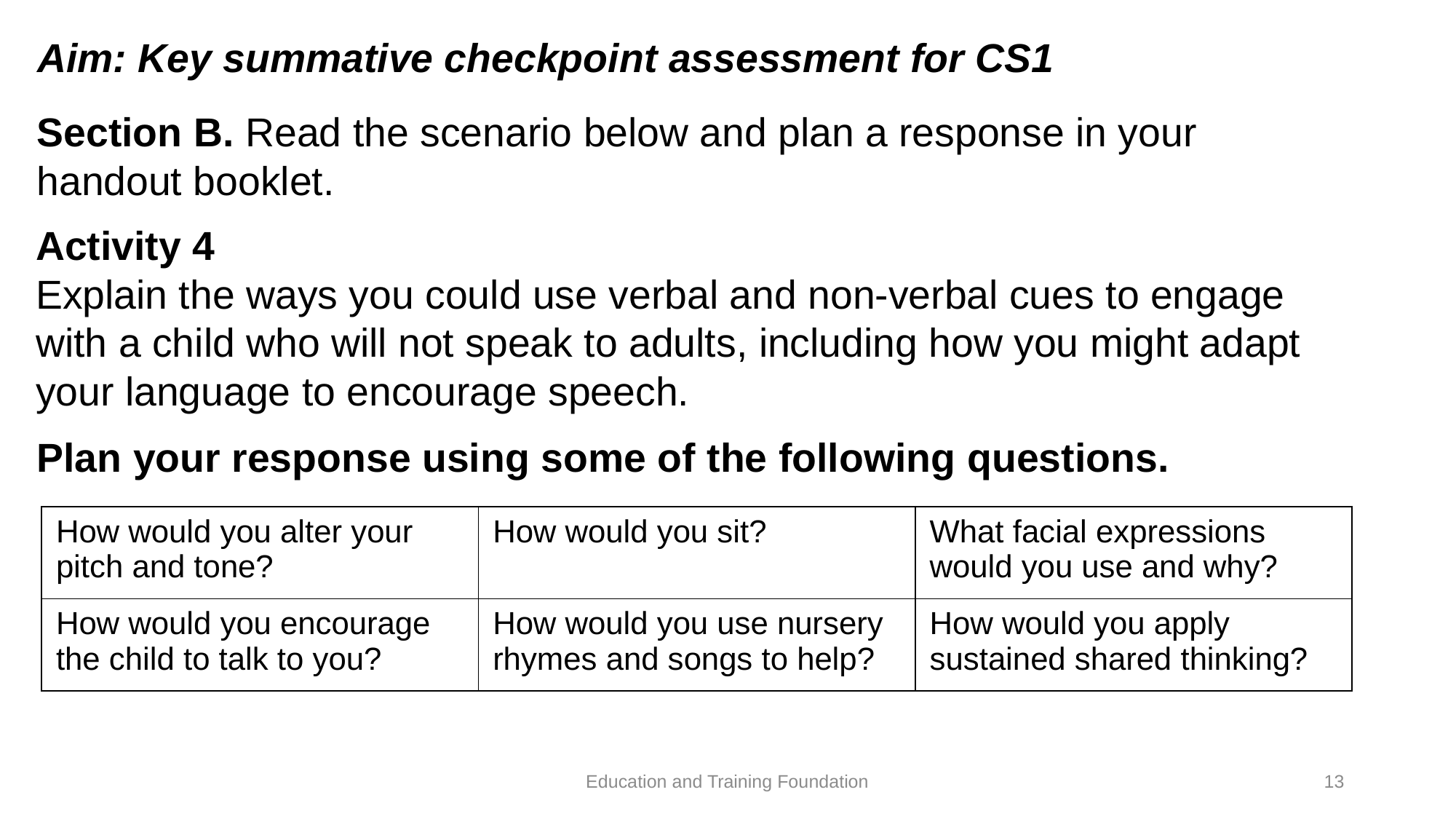

# Aim: Key summative checkpoint assessment for CS1
Section B. Read the scenario below and plan a response in your handout booklet.
Activity 4
Explain the ways you could use verbal and non-verbal cues to engage with a child who will not speak to adults, including how you might adapt your language to encourage speech.
Plan your response using some of the following questions.
| How would you alter your pitch and tone? | How would you sit? | What facial expressions would you use and why? |
| --- | --- | --- |
| How would you encourage the child to talk to you? | How would you use nursery rhymes and songs to help? | How would you apply sustained shared thinking? |
Education and Training Foundation
13